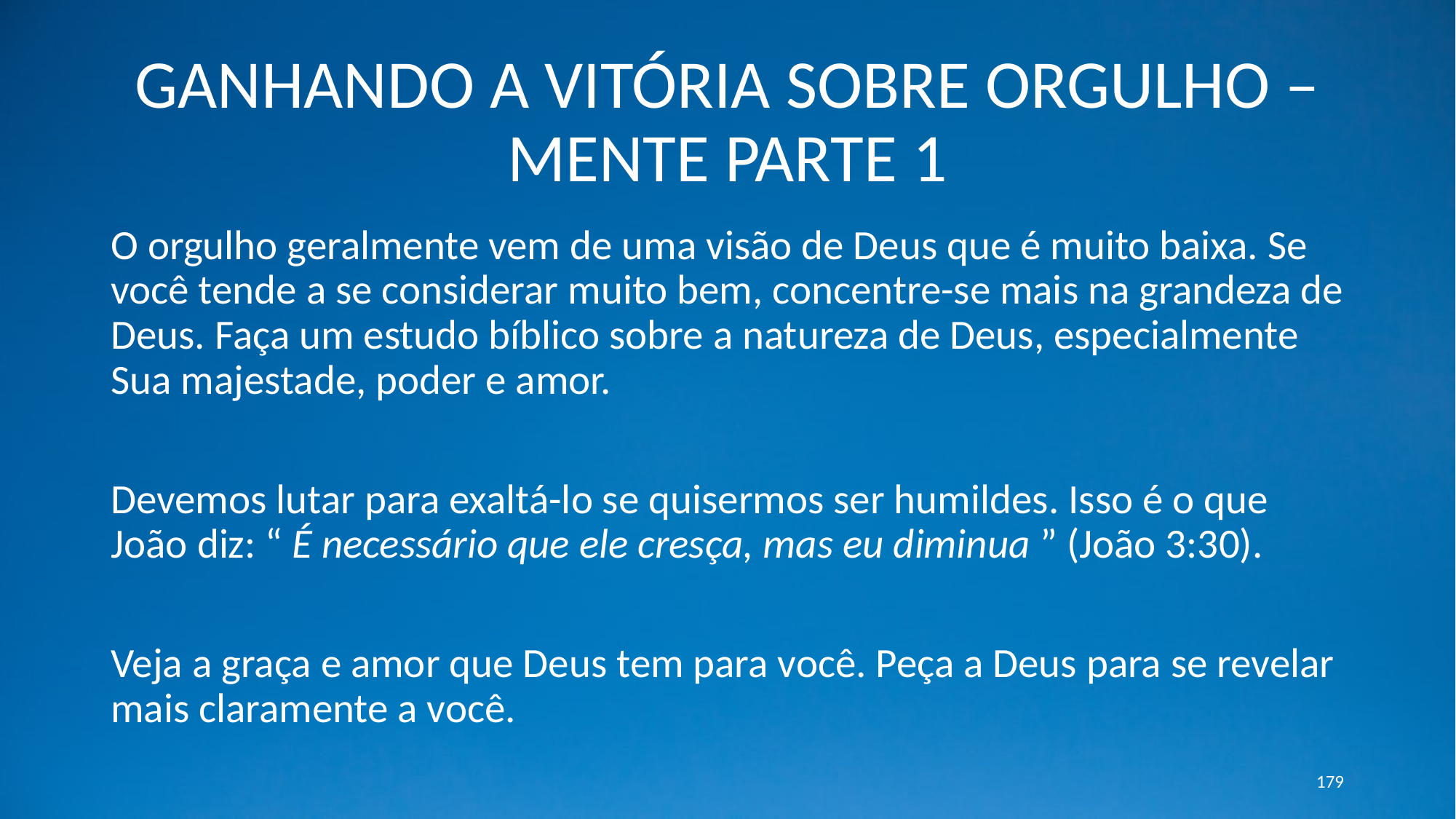

# GANHANDO A VITÓRIA SOBRE ORGULHO – MENTE PARTE 1
O orgulho geralmente vem de uma visão de Deus que é muito baixa. Se você tende a se considerar muito bem, concentre-se mais na grandeza de Deus. Faça um estudo bíblico sobre a natureza de Deus, especialmente Sua majestade, poder e amor.

Devemos lutar para exaltá-lo se quisermos ser humildes. Isso é o que João diz: “ É necessário que ele cresça, mas eu diminua ” (João 3:30).

Veja a graça e amor que Deus tem para você. Peça a Deus para se revelar mais claramente a você.

179